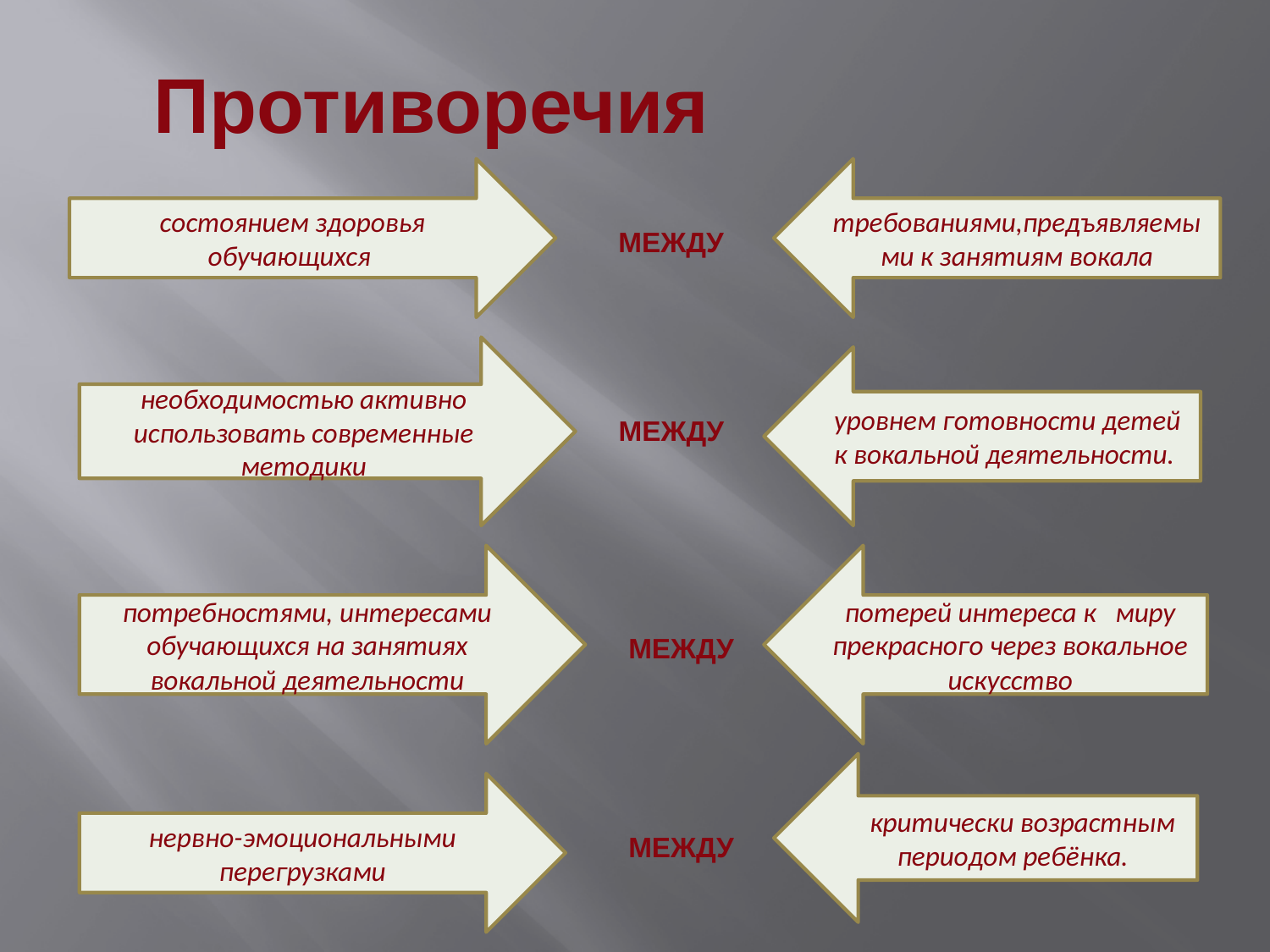

Противоречия
состоянием здоровья обучающихся
требованиями,предъявляемыми к занятиям вокала
МЕЖДУ
необходимостью активно использовать современные
методики
 уровнем готовности детей к вокальной деятельности.
МЕЖДУ
потребностями, интересами обучающихся на занятиях вокальной деятельности
потерей интереса к   миру прекрасного через вокальное искусство
МЕЖДУ
      критически возрастным    периодом ребёнка.
нервно-эмоциональными перегрузками
МЕЖДУ